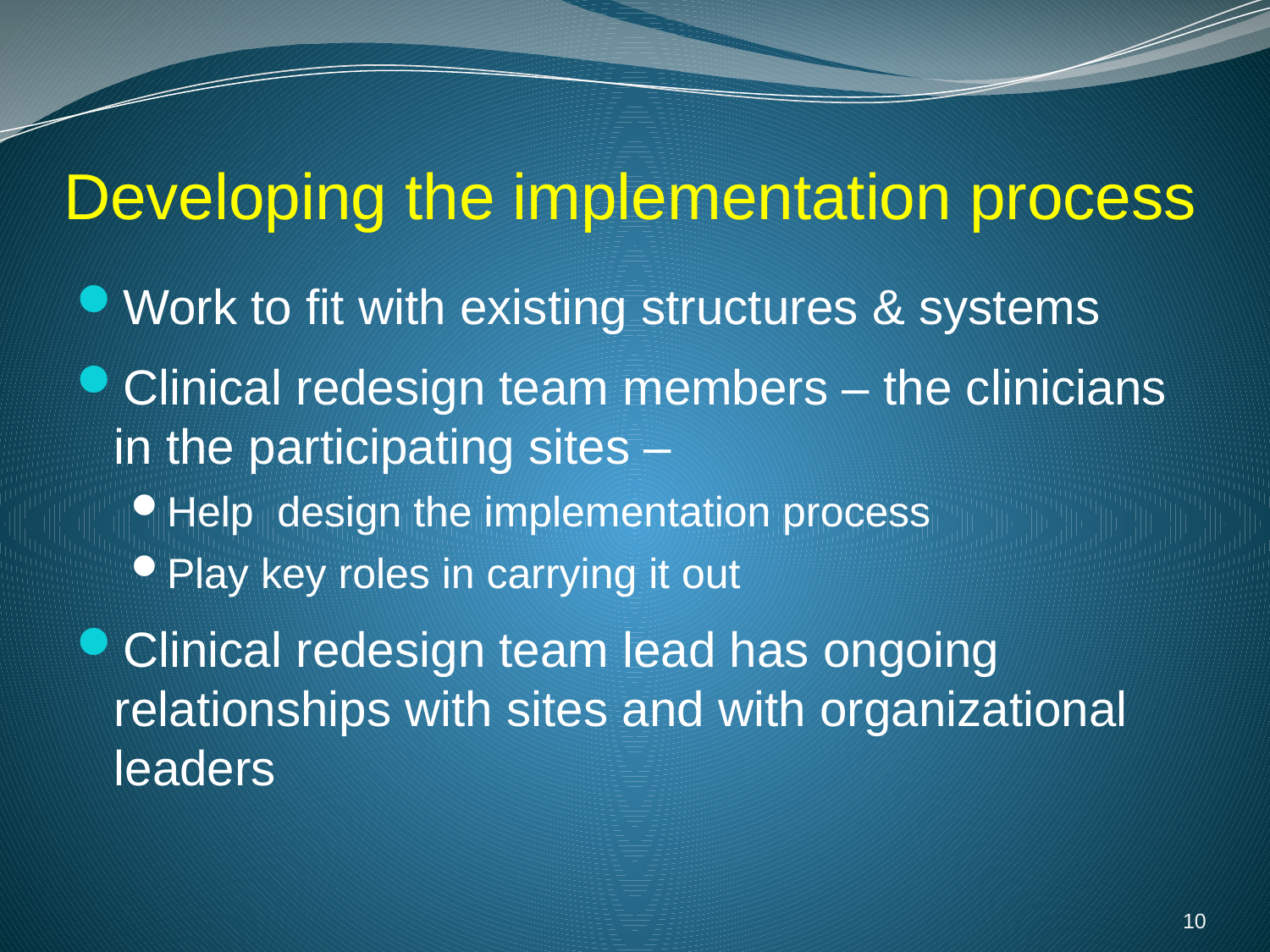

# Developing the implementation process
Work to fit with existing structures & systems
Clinical redesign team members – the clinicians in the participating sites –
Help  design the implementation process
Play key roles in carrying it out
Clinical redesign team lead has ongoing relationships with sites and with organizational leaders
10